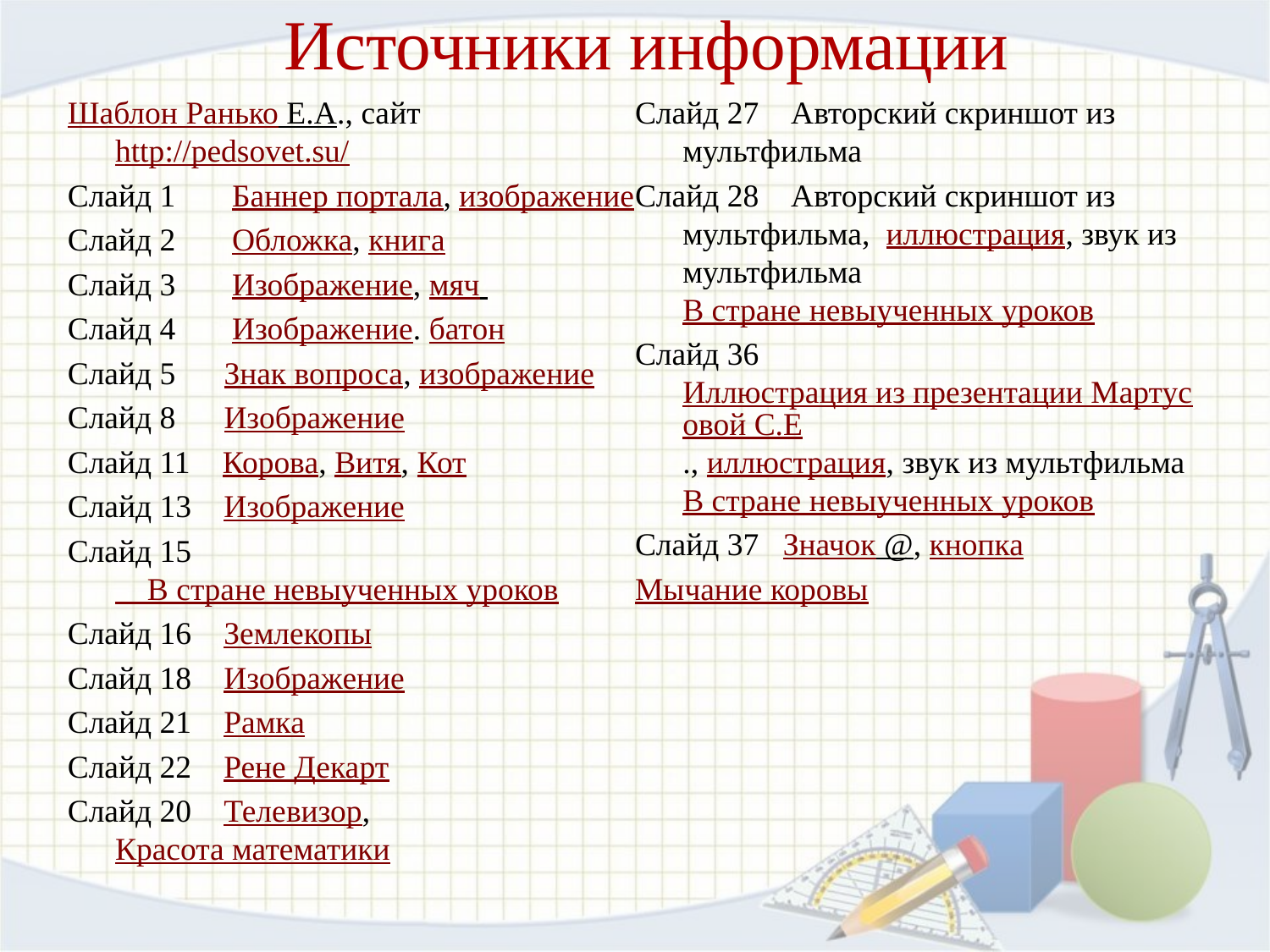

# Источники информации
Шаблон Ранько Е.А., сайт http://pedsovet.su/
Слайд 1       Баннер портала, изображение
Слайд 2       Обложка, книга
Слайд 3       Изображение, мяч
Слайд 4       Изображение. батон
Слайд 5      Знак вопроса, изображение
Слайд 8      Изображение
Слайд 11    Корова, Витя, Кот
Слайд 13    Изображение
Слайд 15    В стране невыученных уроков
Слайд 16    Землекопы
Слайд 18    Изображение
Слайд 21    Рамка
Слайд 22    Рене Декарт
Слайд 20    Телевизор, Красота математики
Слайд 27    Авторский скриншот из мультфильма
Слайд 28    Авторский скриншот из мультфильма,  иллюстрация, звук из мультфильма В стране невыученных уроков
Слайд 36    Иллюстрация из презентации Мартусовой С.Е., иллюстрация, звук из мультфильма В стране невыученных уроков
Слайд 37   Значок @, кнопка
Мычание коровы